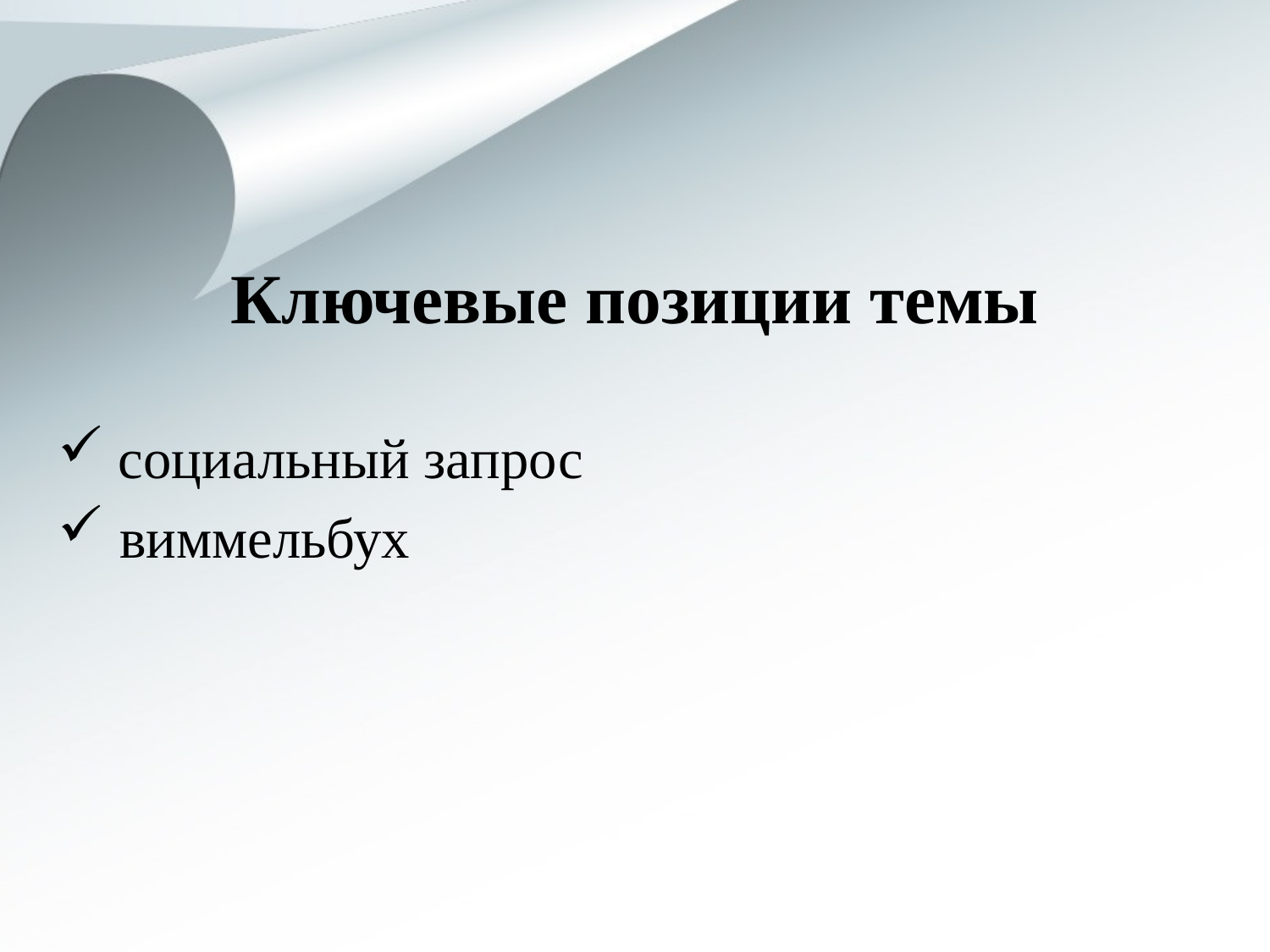

# Ключевые позиции темы
 социальный запрос
 виммельбух